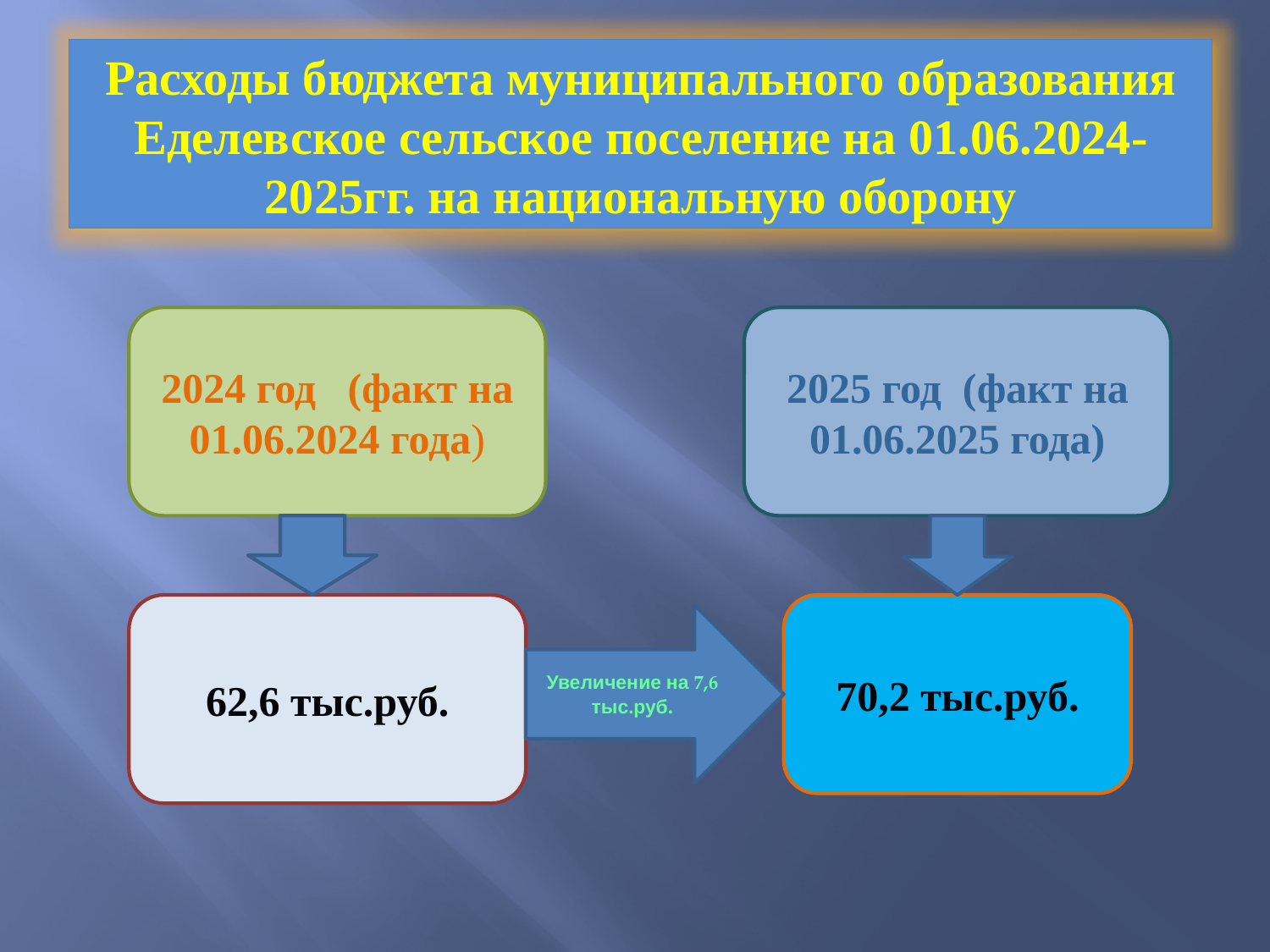

Расходы бюджета муниципального образования Еделевское сельское поселение на 01.06.2024-2025гг. на национальную оборону
2024 год   (факт на 01.06.2024 года)
2025 год  (факт на 01.06.2025 года)

62,6 тыс.руб.
70,2 тыс.руб.
Увеличение на 7,6 тыс.руб.